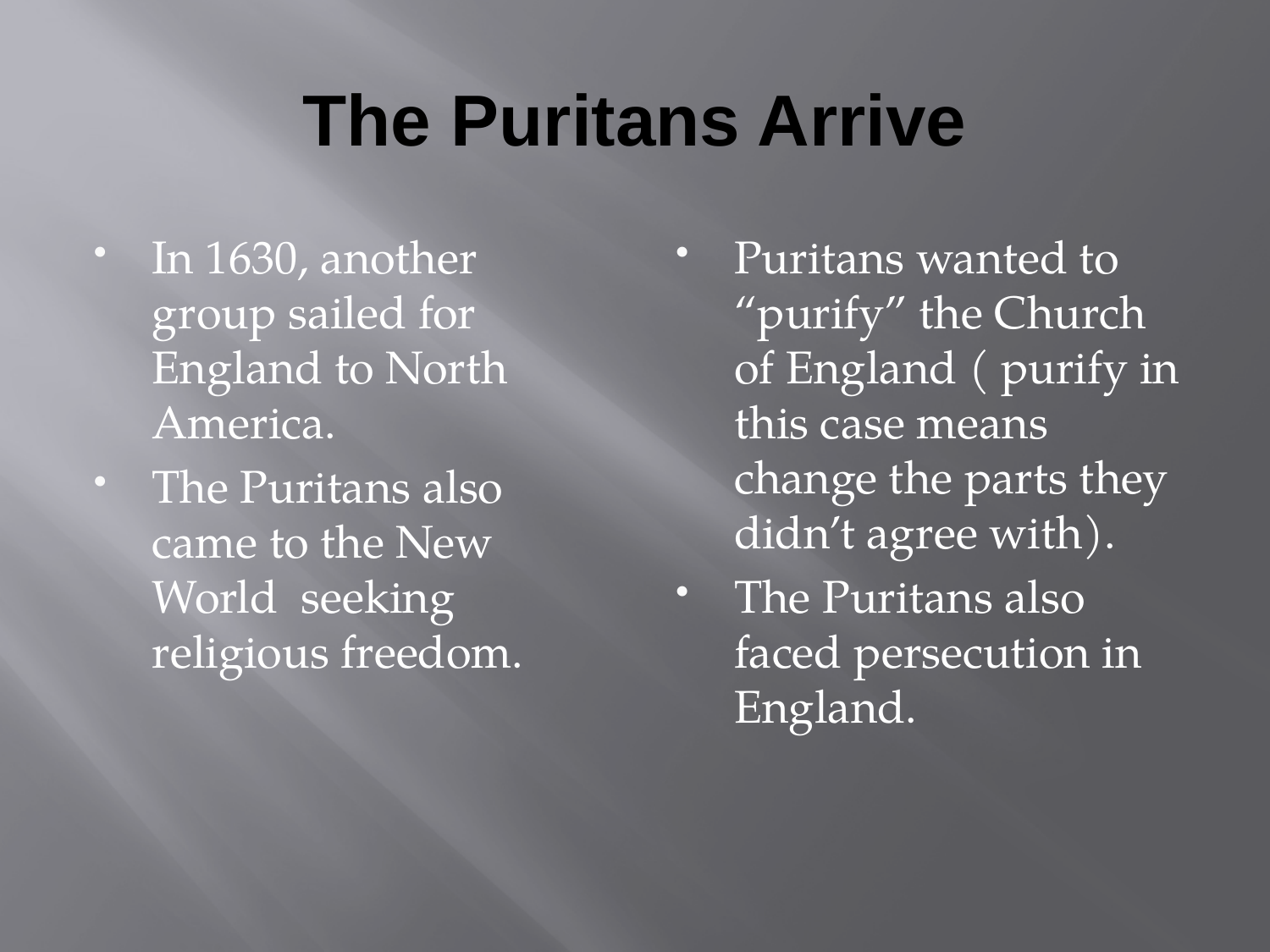

# The Puritans Arrive
In 1630, another group sailed for England to North America.
The Puritans also came to the New World  seeking religious freedom.
Puritans wanted to “purify” the Church of England ( purify in this case means change the parts they didn’t agree with).
The Puritans also faced persecution in England.